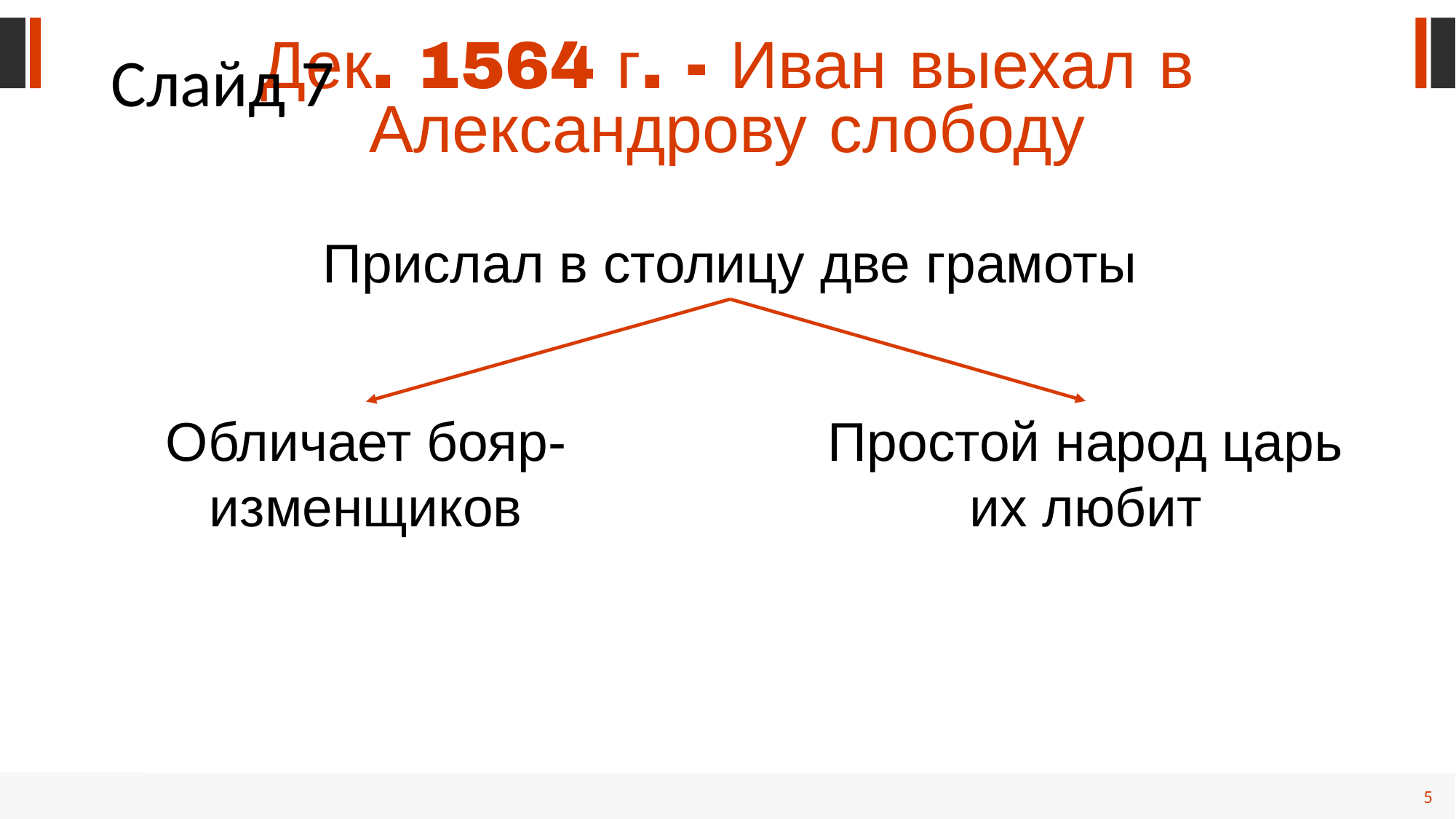

Дек. 1564 г. - Иван выехал в Александрову слободу
# Слайд 7
Прислал в столицу две грамоты
Простой народ царь их любит
Обличает бояр-изменщиков